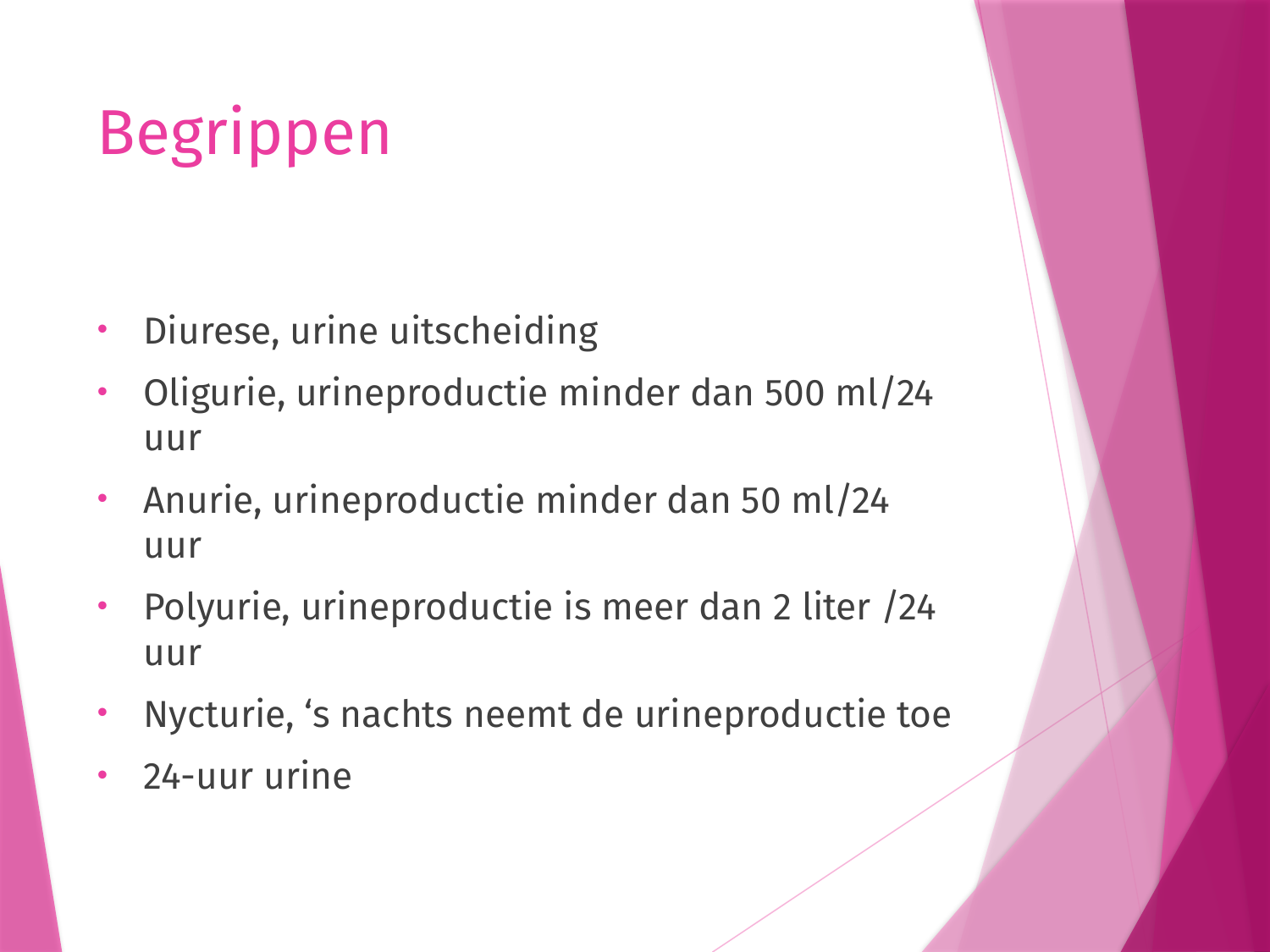

# Begrippen
Diurese, urine uitscheiding
Oligurie, urineproductie minder dan 500 ml/24 uur
Anurie, urineproductie minder dan 50 ml/24 uur
Polyurie, urineproductie is meer dan 2 liter /24 uur
Nycturie, ‘s nachts neemt de urineproductie toe
24-uur urine